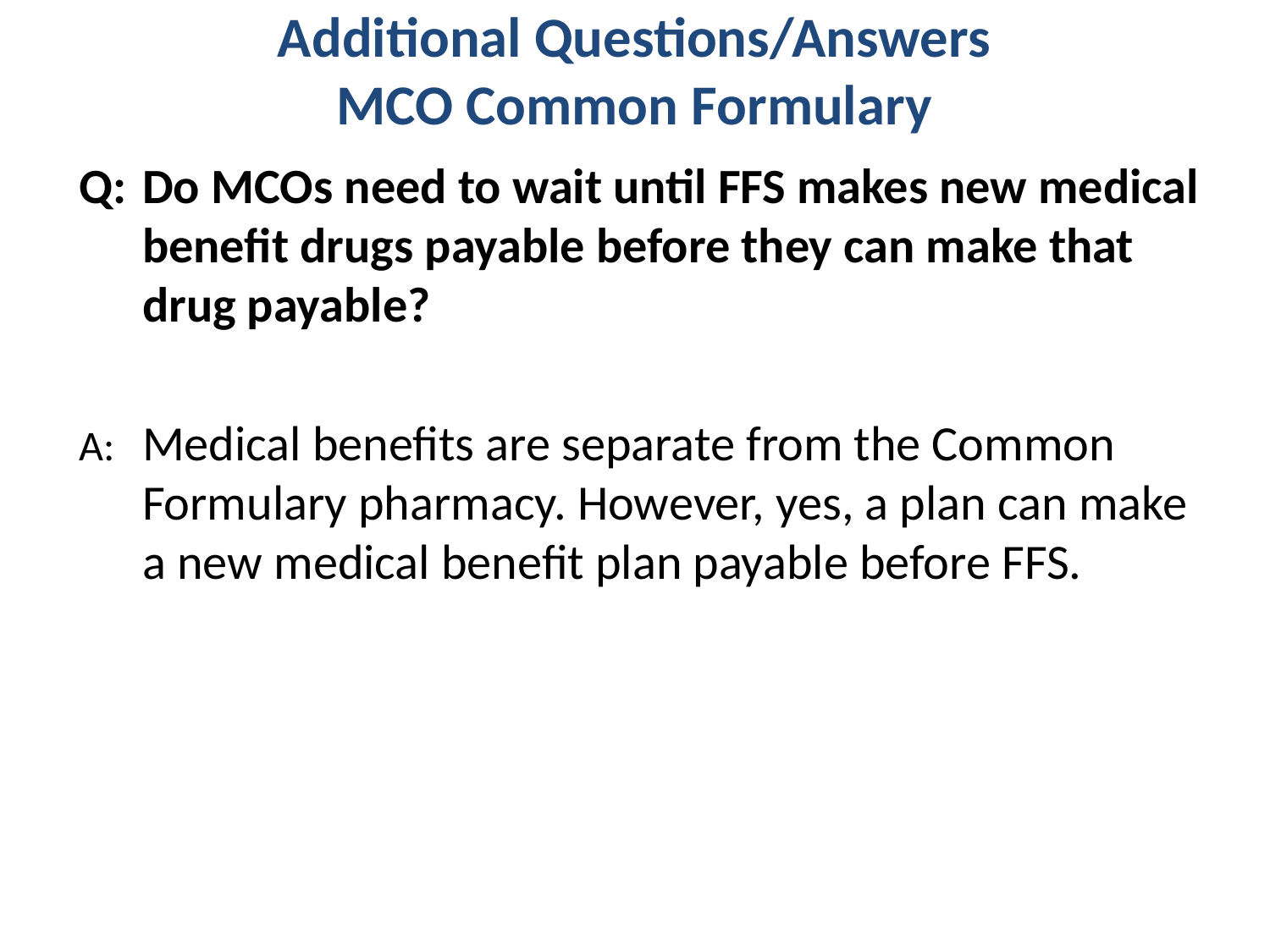

# Additional Questions/Answers MCO Common Formulary
Q:	Do MCOs need to wait until FFS makes new medical benefit drugs payable before they can make that drug payable?

A:	Medical benefits are separate from the Common Formulary pharmacy. However, yes, a plan can make a new medical benefit plan payable before FFS.